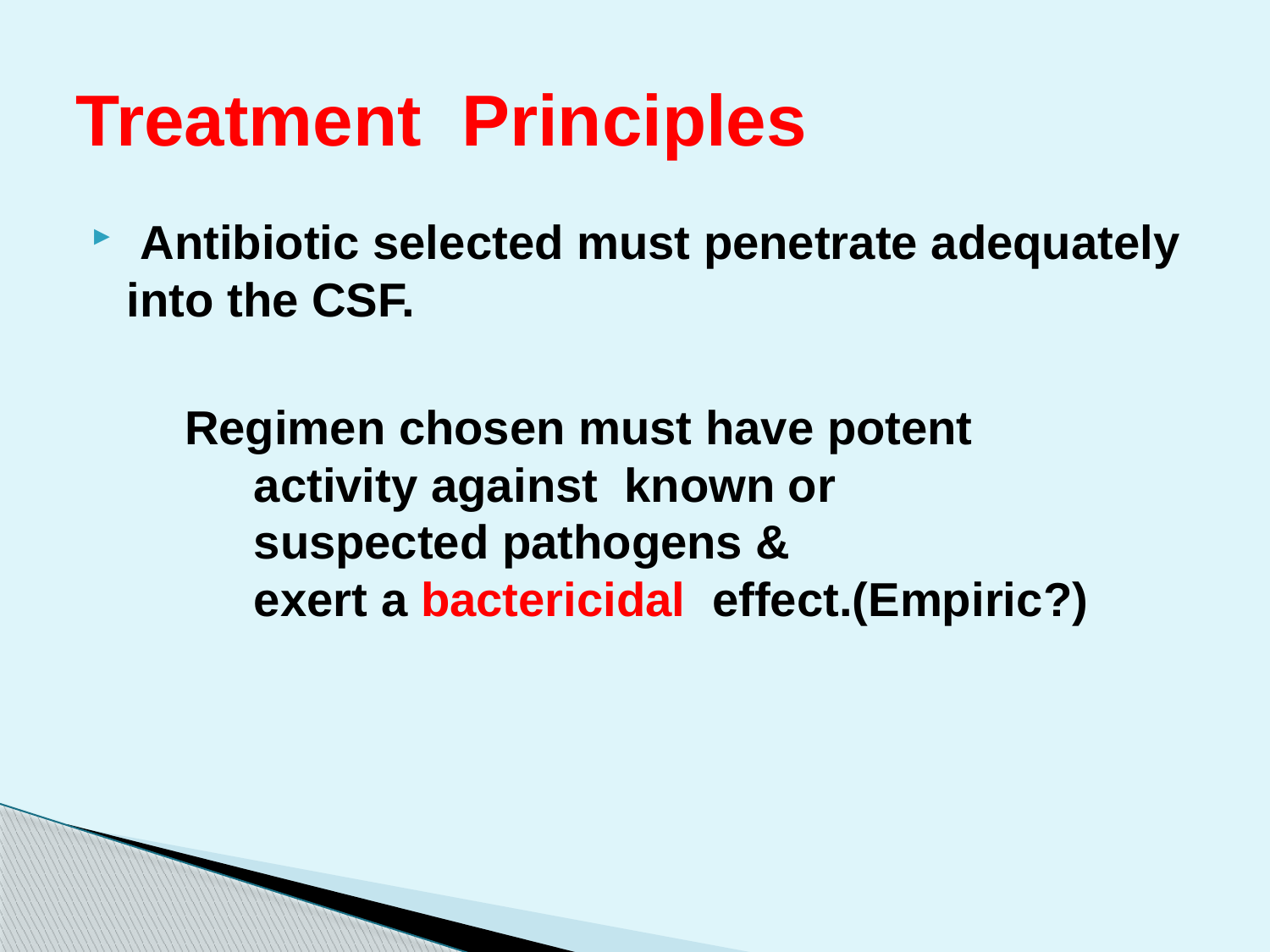

# Treatment  Principles
 Antibiotic selected must penetrate adequately  into the CSF.

       Regimen chosen must have potent    		activity against  known or 				suspected pathogens & 				exert a bactericidal  effect.(Empiric?)